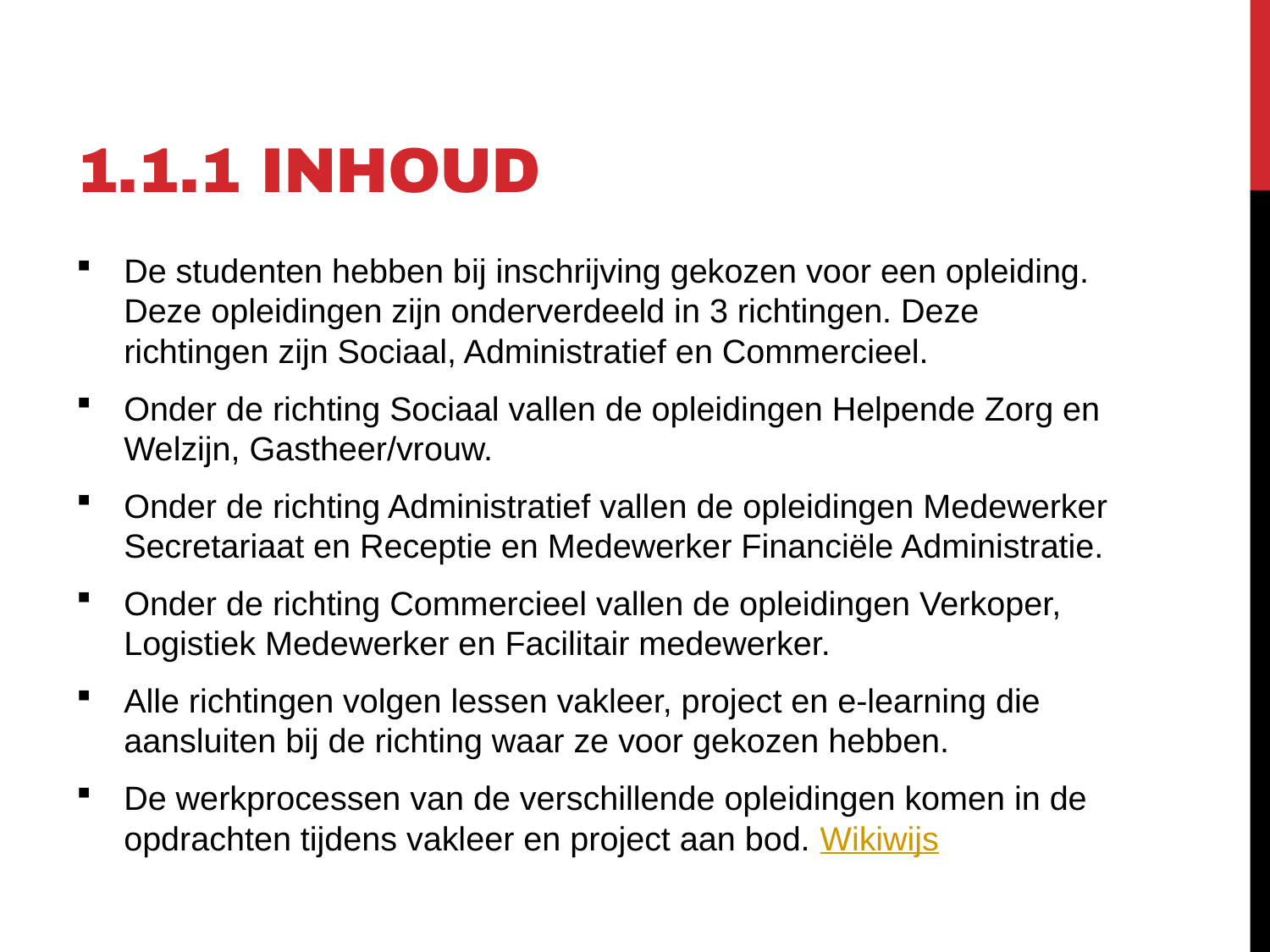

# 1.1.1 Inhoud
De studenten hebben bij inschrijving gekozen voor een opleiding. Deze opleidingen zijn onderverdeeld in 3 richtingen. Deze richtingen zijn Sociaal, Administratief en Commercieel.
Onder de richting Sociaal vallen de opleidingen Helpende Zorg en Welzijn, Gastheer/vrouw.
Onder de richting Administratief vallen de opleidingen Medewerker Secretariaat en Receptie en Medewerker Financiële Administratie.
Onder de richting Commercieel vallen de opleidingen Verkoper, Logistiek Medewerker en Facilitair medewerker.
Alle richtingen volgen lessen vakleer, project en e-learning die aansluiten bij de richting waar ze voor gekozen hebben.
De werkprocessen van de verschillende opleidingen komen in de opdrachten tijdens vakleer en project aan bod. Wikiwijs